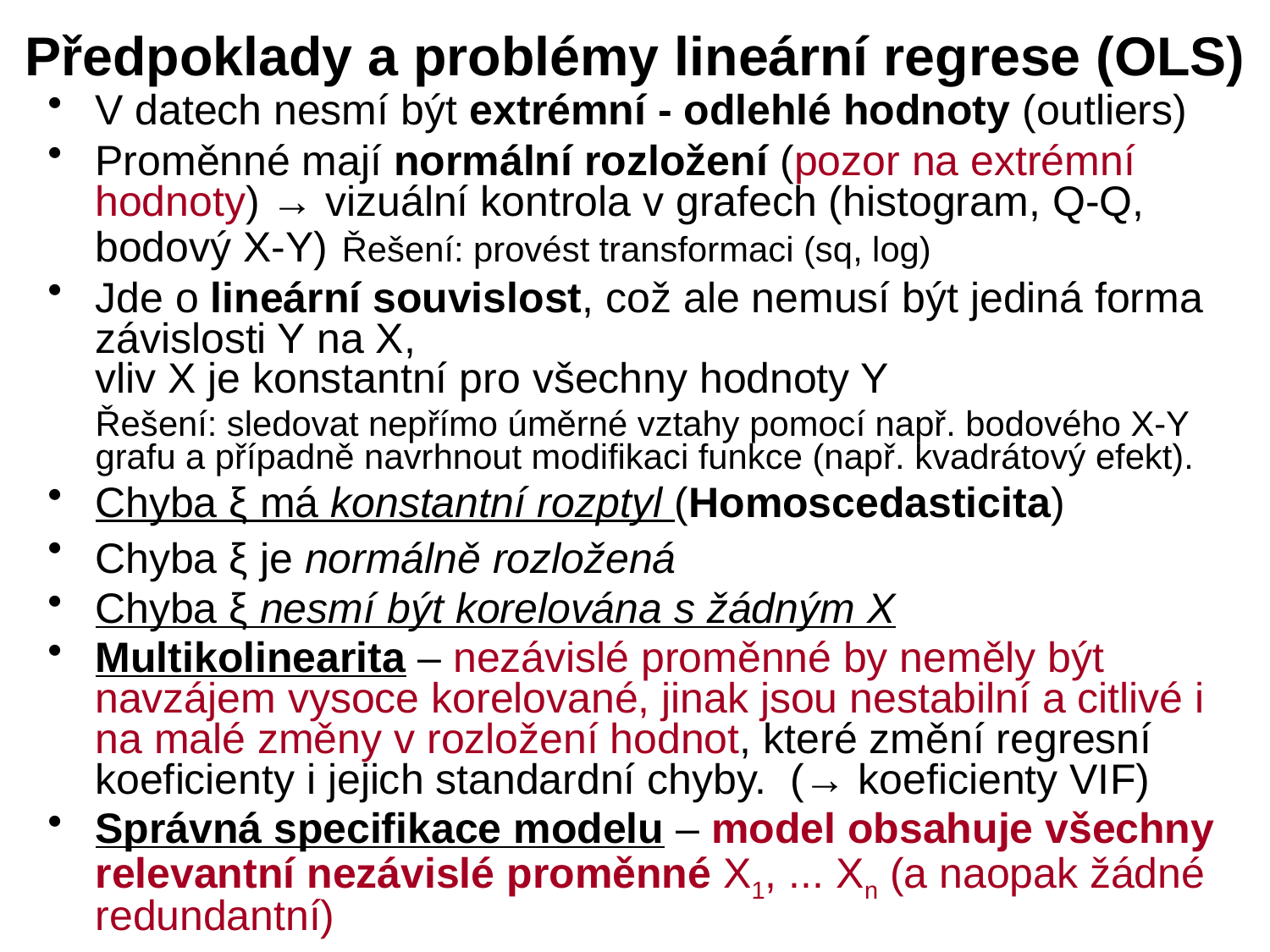

# Předpoklady a problémy lineární regrese (OLS)
V datech nesmí být extrémní - odlehlé hodnoty (outliers)
Proměnné mají normální rozložení (pozor na extrémní hodnoty) → vizuální kontrola v grafech (histogram, Q-Q, bodový X-Y) Řešení: provést transformaci (sq, log)
Jde o lineární souvislost, což ale nemusí být jediná forma závislosti Y na X,
vliv X je konstantní pro všechny hodnoty Y
	Řešení: sledovat nepřímo úměrné vztahy pomocí např. bodového X-Y grafu a případně navrhnout modifikaci funkce (např. kvadrátový efekt).
Chyba ξ má konstantní rozptyl (Homoscedasticita)
Chyba ξ je normálně rozložená
Chyba ξ nesmí být korelována s žádným X
Multikolinearita – nezávislé proměnné by neměly být navzájem vysoce korelované, jinak jsou nestabilní a citlivé i na malé změny v rozložení hodnot, které změní regresní koeficienty i jejich standardní chyby.  (→ koeficienty VIF)
Správná specifikace modelu – model obsahuje všechny relevantní nezávislé proměnné X1, ... Xn (a naopak žádné redundantní)